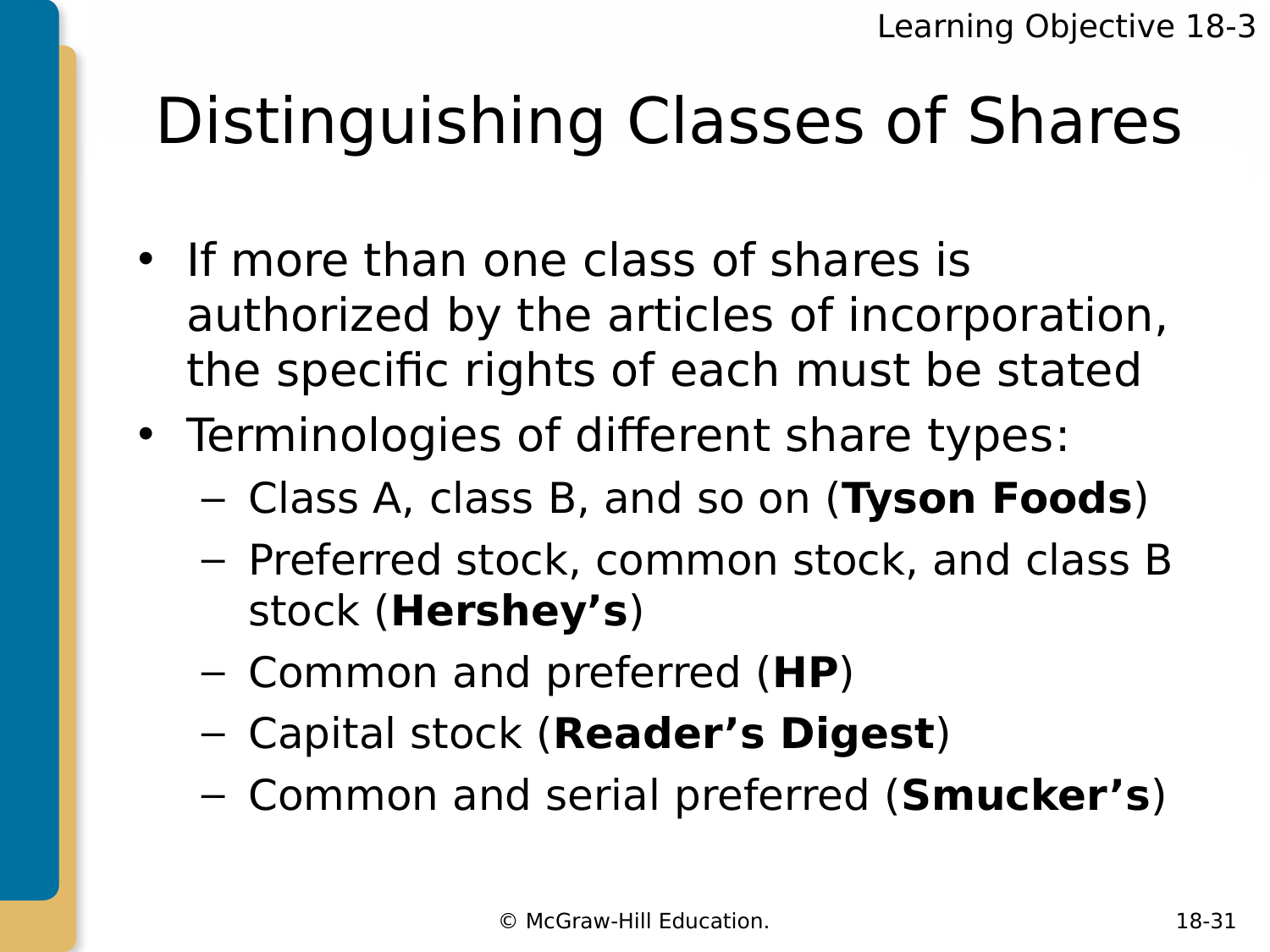

Learning Objective 18-3
# Distinguishing Classes of Shares
If more than one class of shares is authorized by the articles of incorporation, the specific rights of each must be stated
Terminologies of different share types:
Class A, class B, and so on (Tyson Foods)
Preferred stock, common stock, and class B stock (Hershey’s)
Common and preferred (HP)
Capital stock (Reader’s Digest)
Common and serial preferred (Smucker’s)